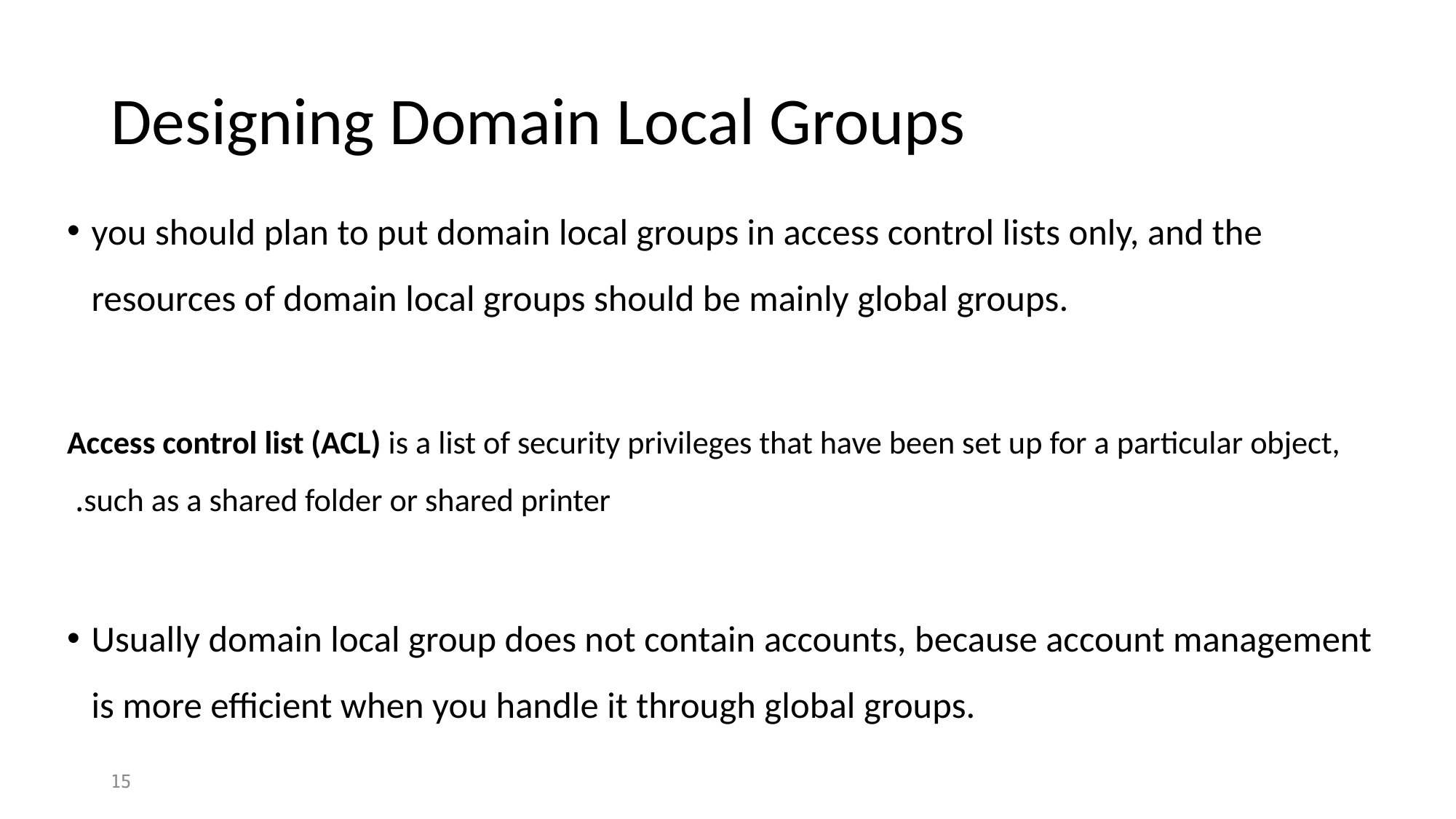

# Designing Domain Local Groups
you should plan to put domain local groups in access control lists only, and the resources of domain local groups should be mainly global groups.

Access control list (ACL) is a list of security privileges that have been set up for a particular object, such as a shared folder or shared printer.

Usually domain local group does not contain accounts, because account management is more efficient when you handle it through global groups.

15